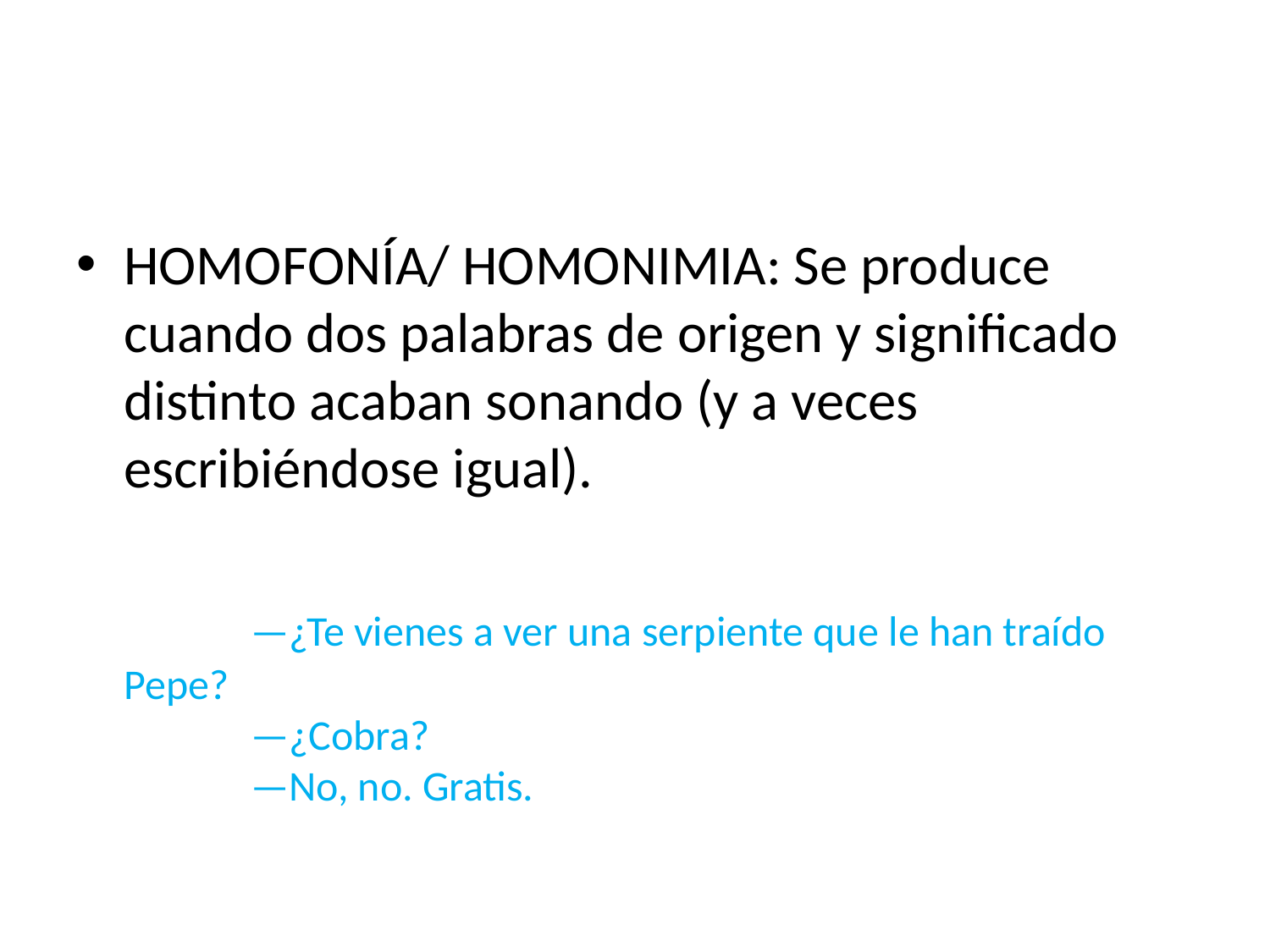

#
HOMOFONÍA/ HOMONIMIA: Se produce cuando dos palabras de origen y significado distinto acaban sonando (y a veces escribiéndose igual).

		—¿Te vienes a ver una serpiente que le han traído Pepe?
	—¿Cobra?
	—No, no. Gratis.